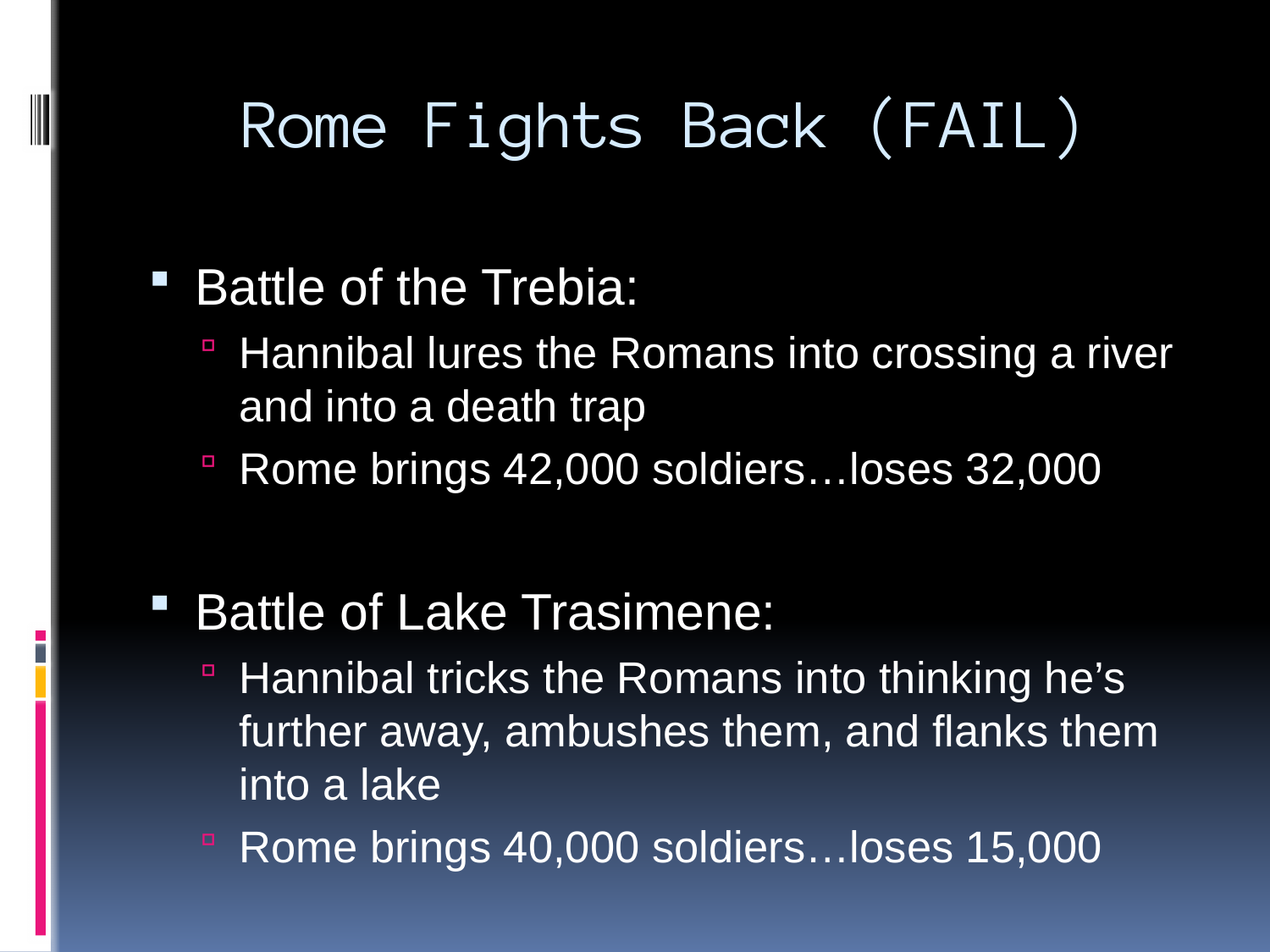

# Rome Fights Back (FAIL)
Battle of the Trebia:
Hannibal lures the Romans into crossing a river and into a death trap
Rome brings 42,000 soldiers…loses 32,000

Battle of Lake Trasimene:
Hannibal tricks the Romans into thinking he’s further away, ambushes them, and flanks them into a lake
Rome brings 40,000 soldiers…loses 15,000